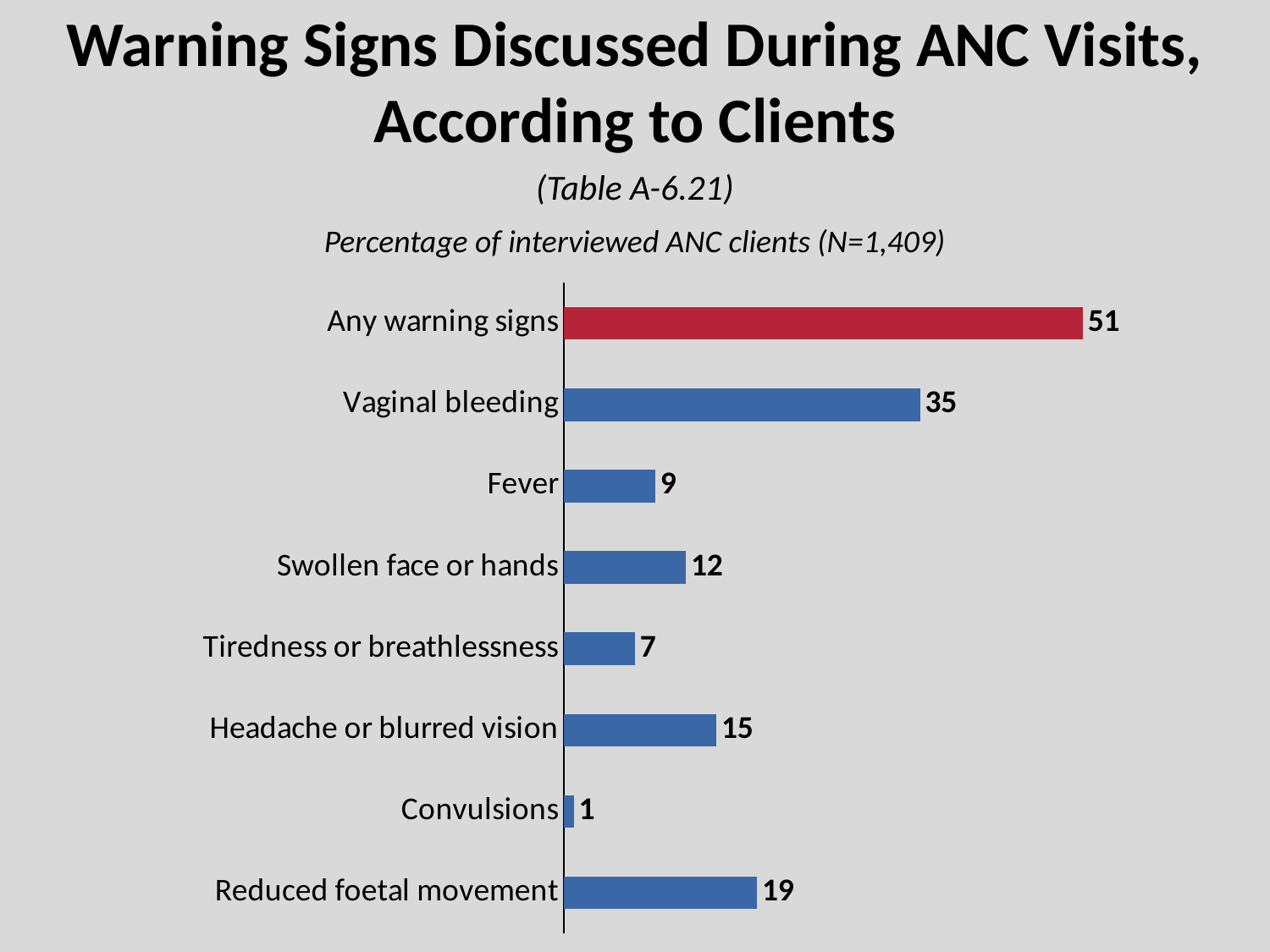

# Warning Signs Discussed During ANC Visits, According to Clients
(Table A-6.21)
Percentage of interviewed ANC clients (N=1,409)

### Chart

| Category | Series 1 |
|---|---|
| Reduced foetal movement | 19.0 |
| Convulsions | 1.0 |
| Headache or blurred vision | 15.0 |
| Tiredness or breathlessness | 7.0 |
| Swollen face or hands | 12.0 |
| Fever | 9.0 |
| Vaginal bleeding | 35.0 |
| Any warning signs | 51.0 |